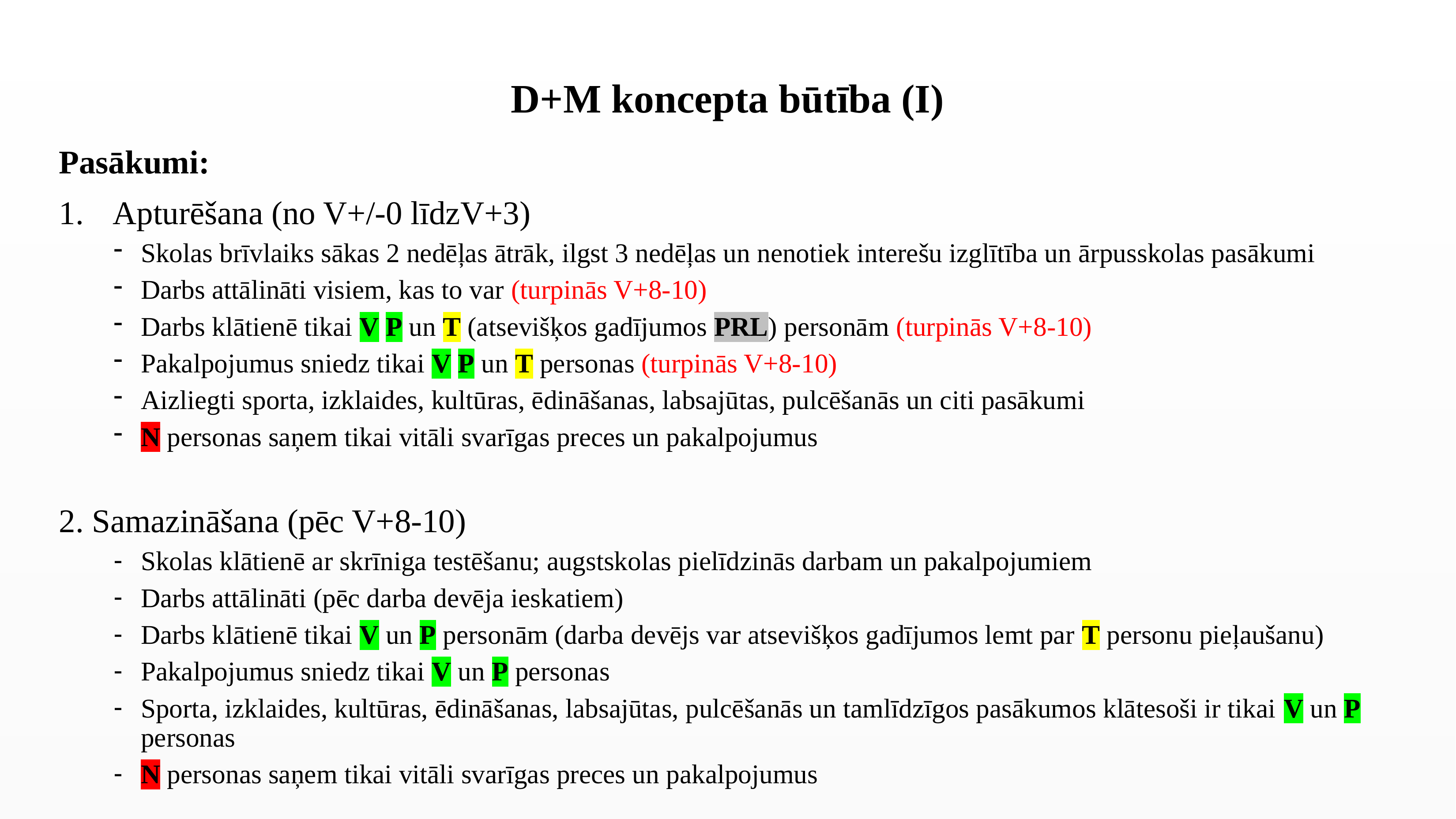

# D+M koncepta būtība (I)
Pasākumi:
Apturēšana (no V+/-0 līdzV+3)
Skolas brīvlaiks sākas 2 nedēļas ātrāk, ilgst 3 nedēļas un nenotiek interešu izglītība un ārpusskolas pasākumi
Darbs attālināti visiem, kas to var (turpinās V+8-10)
Darbs klātienē tikai V P un T (atsevišķos gadījumos PRL) personām (turpinās V+8-10)
Pakalpojumus sniedz tikai V P un T personas (turpinās V+8-10)
Aizliegti sporta, izklaides, kultūras, ēdināšanas, labsajūtas, pulcēšanās un citi pasākumi
N personas saņem tikai vitāli svarīgas preces un pakalpojumus

2. Samazināšana (pēc V+8-10)
Skolas klātienē ar skrīniga testēšanu; augstskolas pielīdzinās darbam un pakalpojumiem
Darbs attālināti (pēc darba devēja ieskatiem)
Darbs klātienē tikai V un P personām (darba devējs var atsevišķos gadījumos lemt par T personu pieļaušanu)
Pakalpojumus sniedz tikai V un P personas
Sporta, izklaides, kultūras, ēdināšanas, labsajūtas, pulcēšanās un tamlīdzīgos pasākumos klātesoši ir tikai V un P personas
N personas saņem tikai vitāli svarīgas preces un pakalpojumus